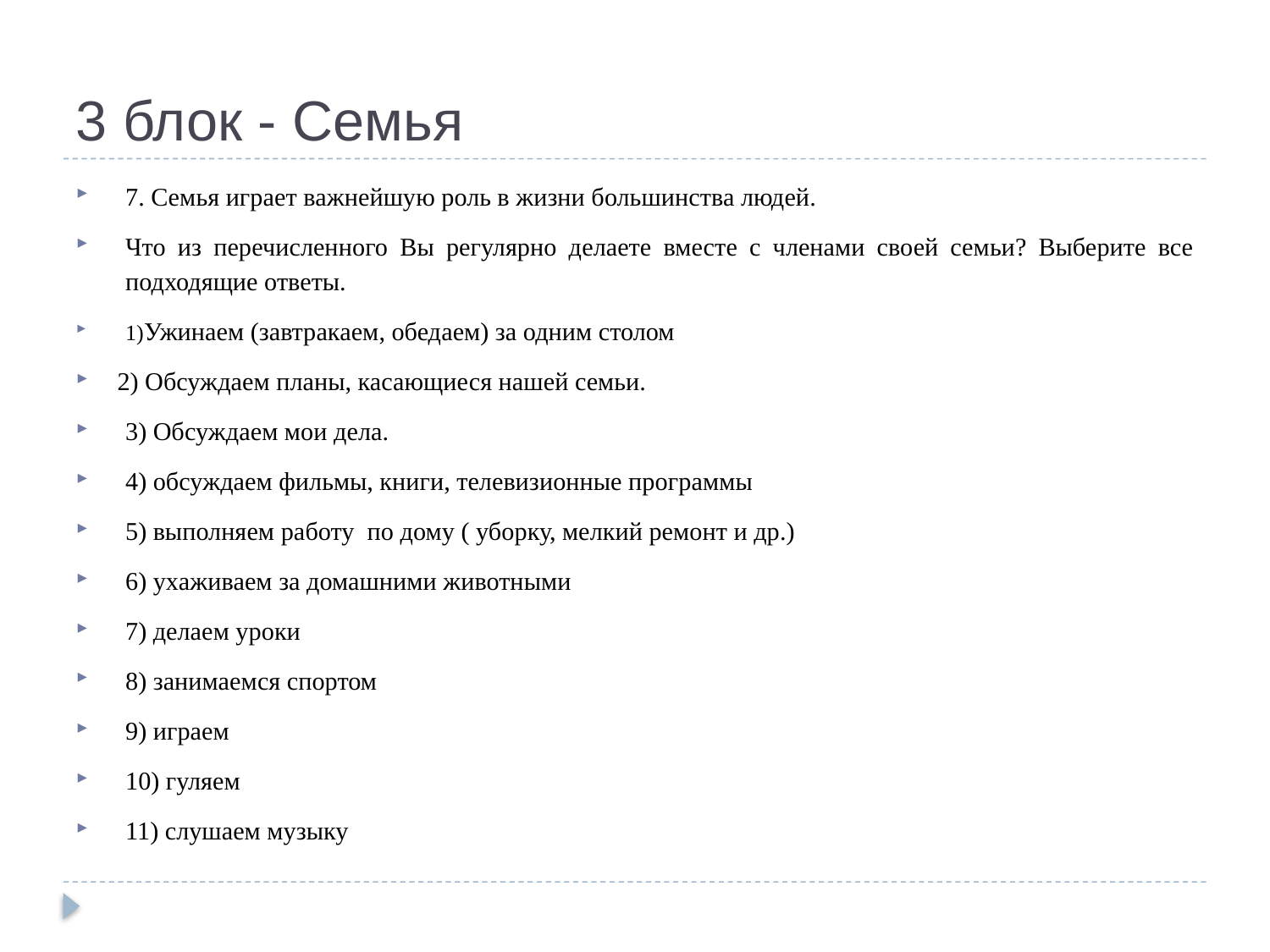

# 3 блок - Семья
7. Семья играет важнейшую роль в жизни большинства людей.
Что из перечисленного Вы регулярно делаете вместе с членами своей семьи? Выберите все подходящие ответы.
1)Ужинаем (завтракаем, обедаем) за одним столом
2) Обсуждаем планы, касающиеся нашей семьи.
3) Обсуждаем мои дела.
4) обсуждаем фильмы, книги, телевизионные программы
5) выполняем работу  по дому ( уборку, мелкий ремонт и др.)
6) ухаживаем за домашними животными
7) делаем уроки
8) занимаемся спортом
9) играем
10) гуляем
11) слушаем музыку